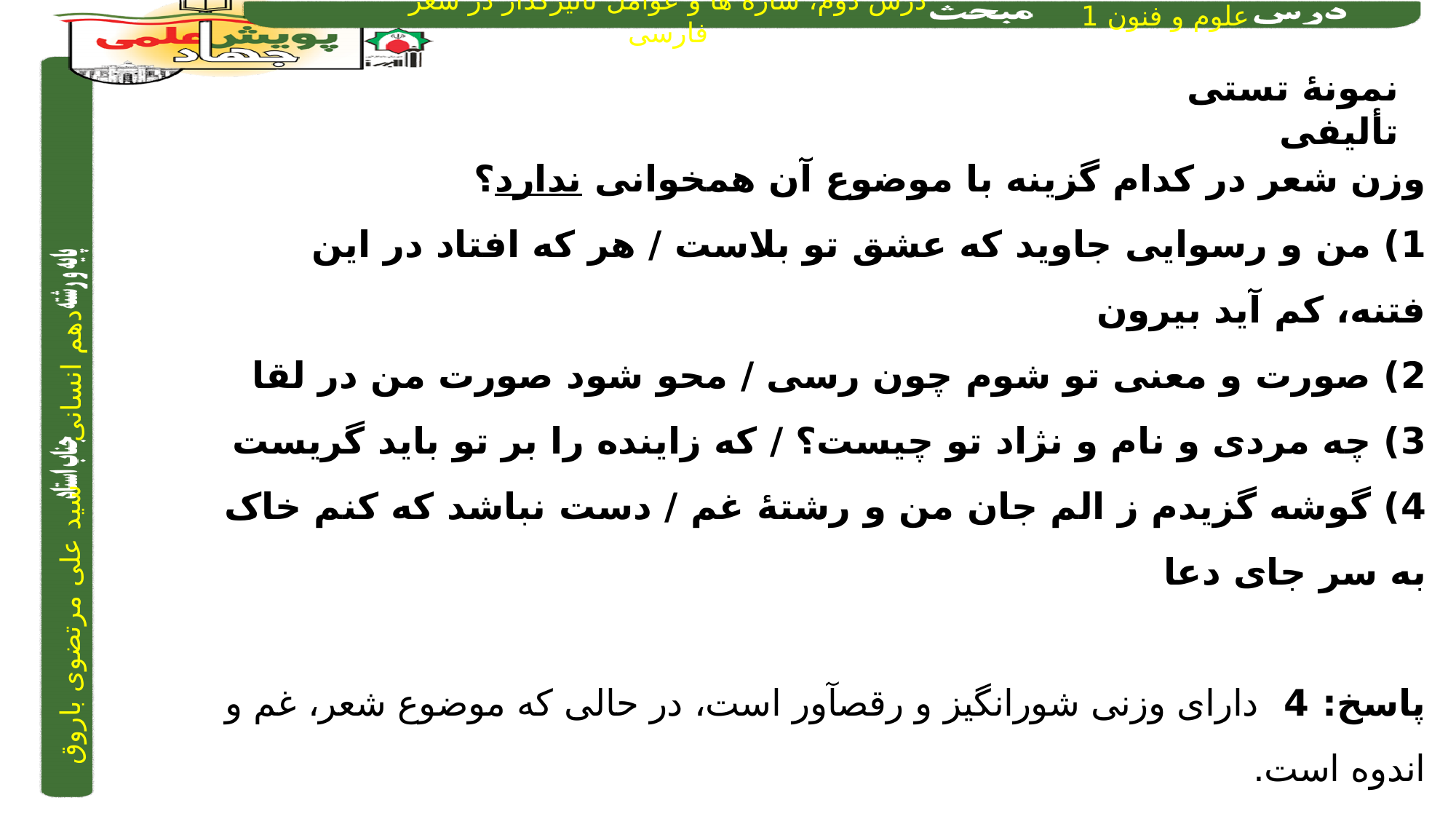

نمونۀ تستی تألیفی
وزن شعر در کدام گزینه با موضوع آن هم­خوانی ندارد؟
1) من و رسوایی جاوید که عشق تو بلاست / هر که افتاد در این فتنه، کم آید بیرون
2) صورت و معنی تو شوم چون رسی / محو شود صورت من در لقا
3) چه مردی و نام و نژاد تو چیست؟ / که زاینده را بر تو باید گریست
4) گوشه گزیدم ز الم جان من و رشتۀ غم / دست نباشد که کنم خاک به سر جای دعا

پاسخ: 4  دارای وزنی شورانگیز و رقص­آور است، در حالی که موضوع شعر، غم و اندوه است.